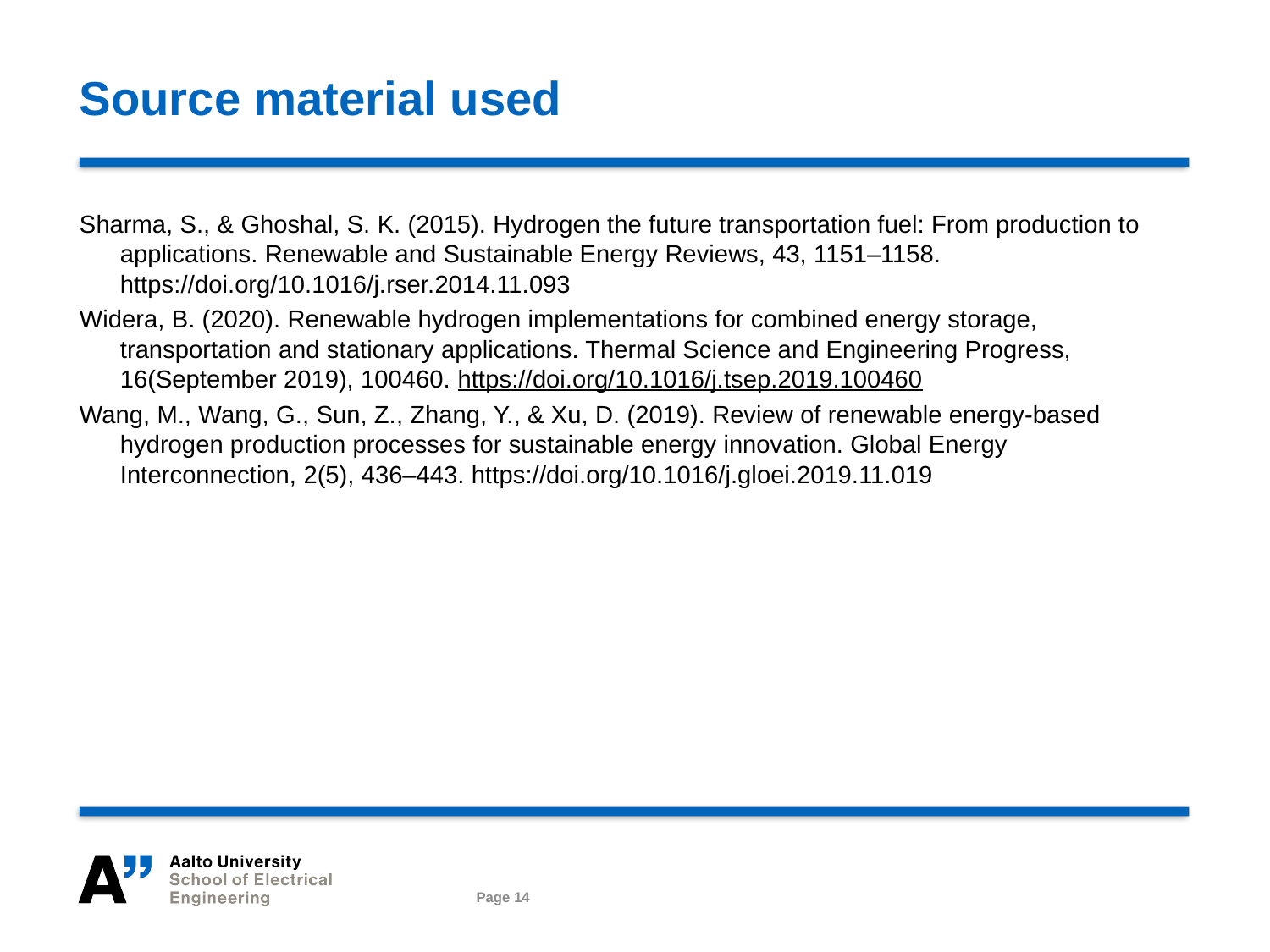

# Source material used
Sharma, S., & Ghoshal, S. K. (2015). Hydrogen the future transportation fuel: From production to applications. Renewable and Sustainable Energy Reviews, 43, 1151–1158. https://doi.org/10.1016/j.rser.2014.11.093
Widera, B. (2020). Renewable hydrogen implementations for combined energy storage, transportation and stationary applications. Thermal Science and Engineering Progress, 16(September 2019), 100460. https://doi.org/10.1016/j.tsep.2019.100460
Wang, M., Wang, G., Sun, Z., Zhang, Y., & Xu, D. (2019). Review of renewable energy-based hydrogen production processes for sustainable energy innovation. Global Energy Interconnection, 2(5), 436–443. https://doi.org/10.1016/j.gloei.2019.11.019

Page 14